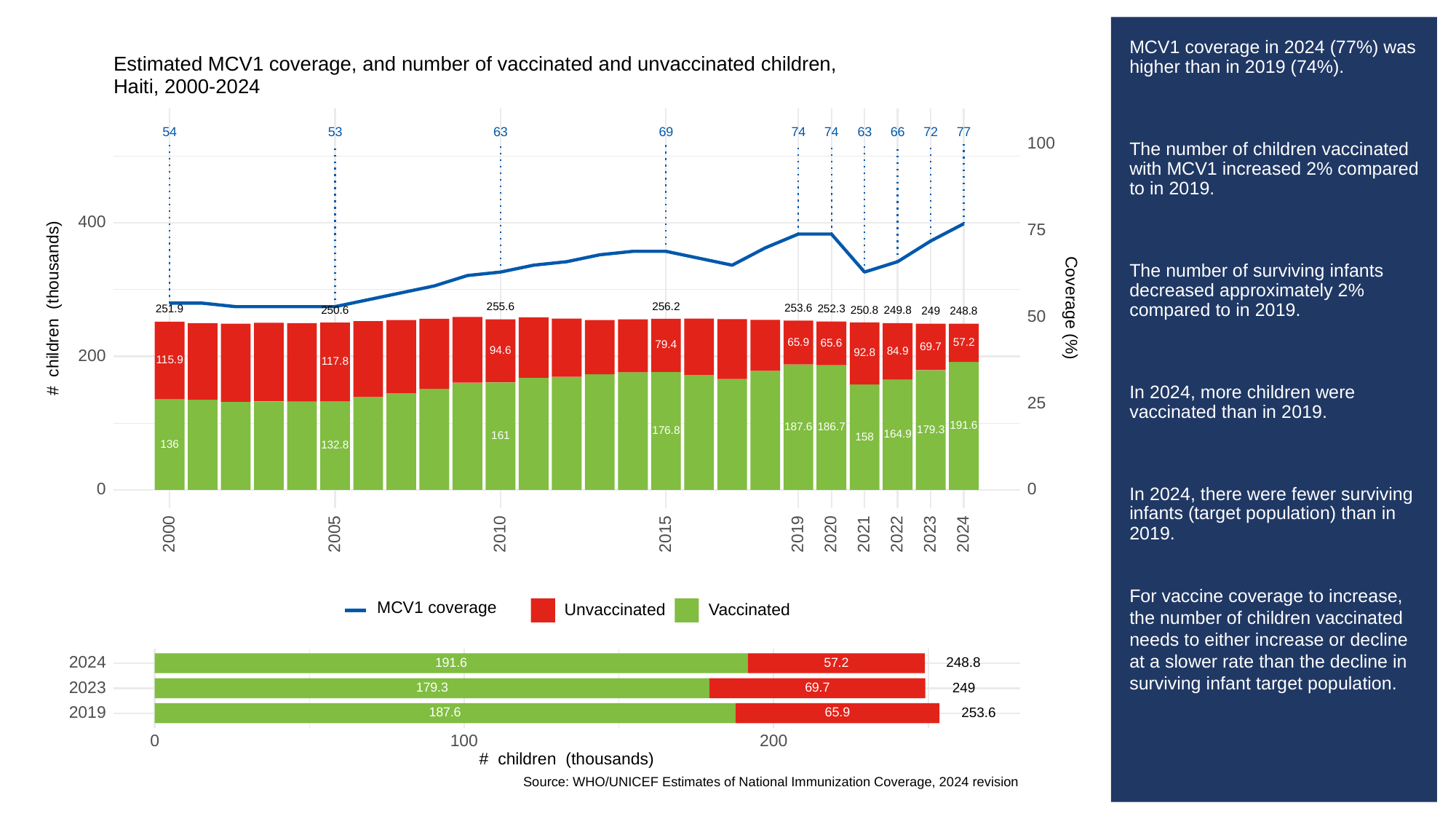

# MCV1 coverage in 2024 (77%) was higher than in 2019 (74%).

The number of children vaccinated with MCV1 increased 2% compared to in 2019.

The number of surviving infants decreased approximately 2% compared to in 2019.

In 2024, more children were vaccinated than in 2019.

In 2024, there were fewer surviving infants (target population) than in 2019.

For vaccine coverage to increase, the number of children vaccinated needs to either increase or decline at a slower rate than the decline in surviving infant target population.

Estimated MCV1 coverage, and number of vaccinated and unvaccinated children,
Haiti, 2000-2024

53
63
63
69
66
54
72
74
74
77
100

400

75

#  children  (thousands)
Coverage (%)
256.2
255.6
253.6
252.3
251.9
250.8
250.6
249.8
249
248.8
50

65.9
57.2
65.6
79.4
69.7
94.6
84.9
92.8
200
115.9

117.8

25

191.6
187.6

186.7
179.3
176.8
164.9
161
158
136
132.8
0
0

2023
2000
2005
2010
2015
2019
2020
2021
2022
2024

MCV1 coverage
Unvaccinated
Vaccinated

2024
248.8
191.6
57.2

2023
249
179.3
69.7

2019
253.6
187.6
65.9

0
100
200
#  children  (thousands)
Source: WHO/UNICEF Estimates of National Immunization Coverage, 2024 revision